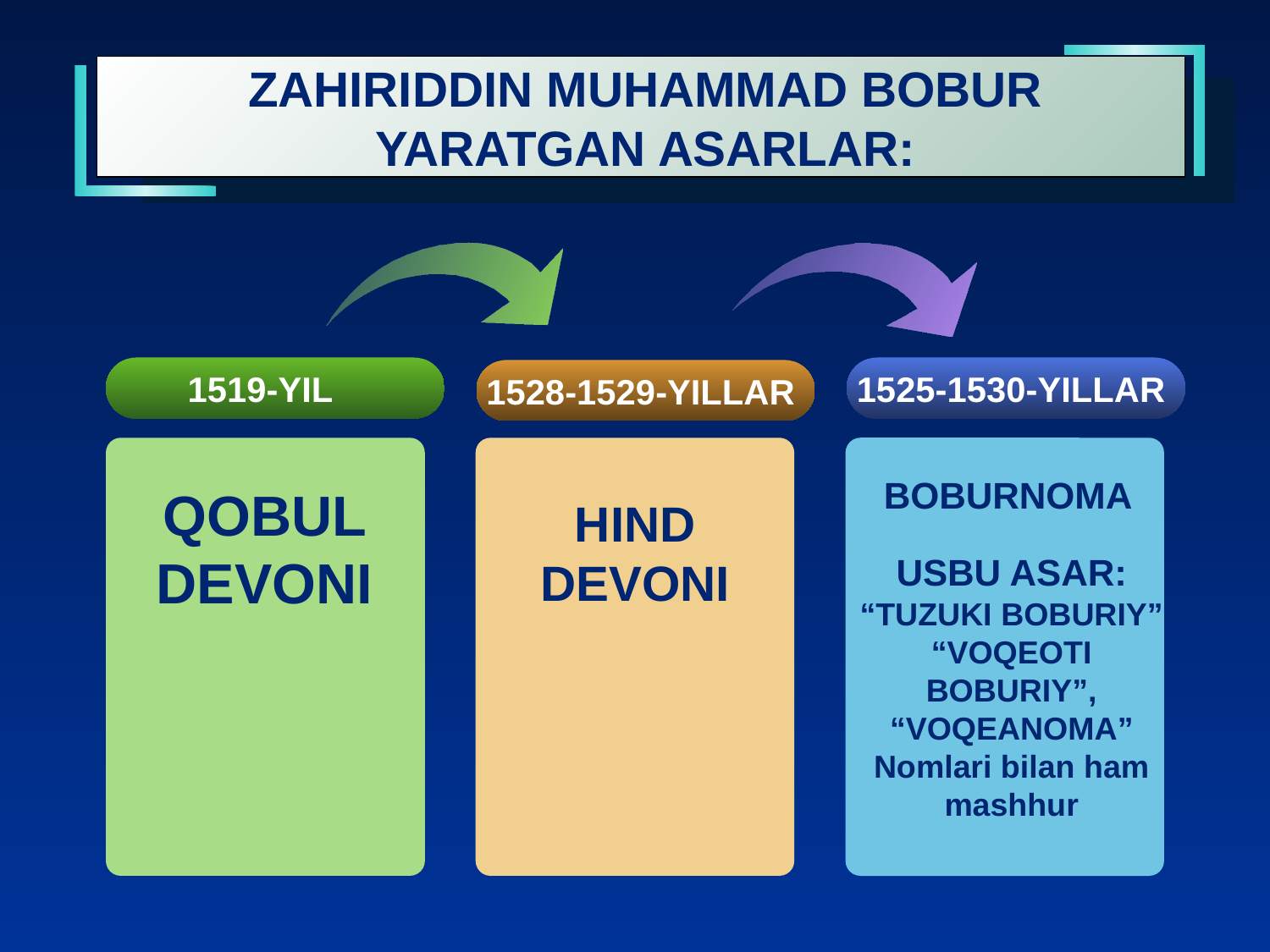

ZAHIRIDDIN MUHAMMAD BOBUR YARATGAN ASARLAR:

1519-YIL
1525-1530-YILLAR
1528-1529-YILLAR

BOBURNOMA
QOBUL DEVONI
HIND DEVONI
USBU ASAR:
“TUZUKI BOBURIY” “VOQEOTI BOBURIY”, “VOQEANOMA”
Nomlari bilan ham mashhur